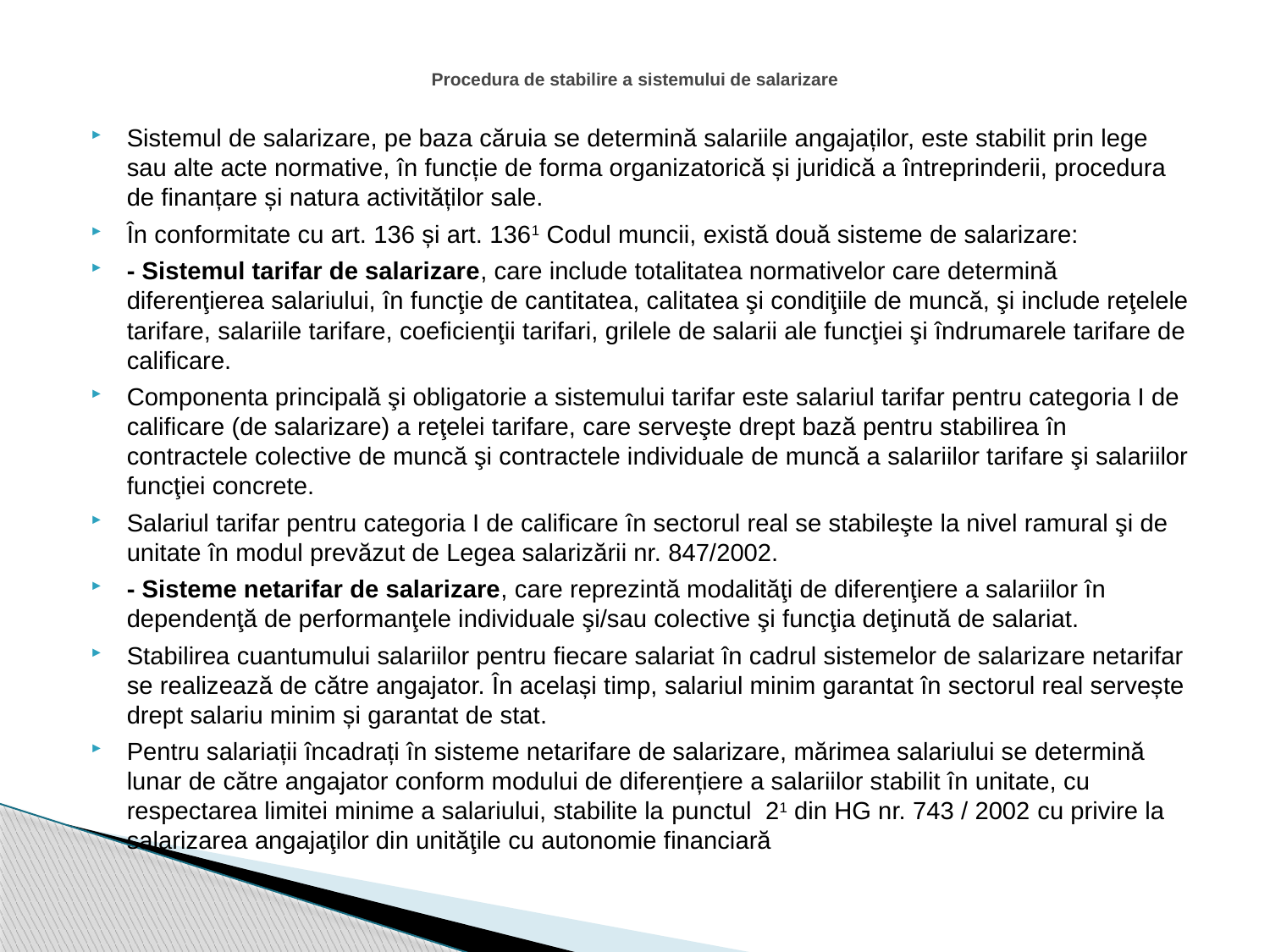

# Procedura de stabilire a sistemului de salarizare
Sistemul de salarizare, pe baza căruia se determină salariile angajaților, este stabilit prin lege sau alte acte normative, în funcție de forma organizatorică și juridică a întreprinderii, procedura de finanțare și natura activităților sale.
În conformitate cu art. 136 și art. 1361 Codul muncii, există două sisteme de salarizare:
- Sistemul tarifar de salarizare, care include totalitatea normativelor care determină diferenţierea salariului, în funcţie de cantitatea, calitatea şi condiţiile de muncă, şi include reţelele tarifare, salariile tarifare, coeficienţii tarifari, grilele de salarii ale funcţiei şi îndrumarele tarifare de calificare.
Componenta principală şi obligatorie a sistemului tarifar este salariul tarifar pentru categoria I de calificare (de salarizare) a reţelei tarifare, care serveşte drept bază pentru stabilirea în contractele colective de muncă şi contractele individuale de muncă a salariilor tarifare şi salariilor funcţiei concrete.
Salariul tarifar pentru categoria I de calificare în sectorul real se stabileşte la nivel ramural şi de unitate în modul prevăzut de Legea salarizării nr. 847/2002.
- Sisteme netarifar de salarizare, care reprezintă modalităţi de diferenţiere a salariilor în dependenţă de performanţele individuale şi/sau colective şi funcţia deţinută de salariat.
Stabilirea cuantumului salariilor pentru fiecare salariat în cadrul sistemelor de salarizare netarifar se realizează de către angajator. În același timp, salariul minim garantat în sectorul real servește drept salariu minim și garantat de stat.
Pentru salariații încadrați în sisteme netarifare de salarizare, mărimea salariului se determină lunar de către angajator conform modului de diferențiere a salariilor stabilit în unitate, cu respectarea limitei minime a salariului, stabilite la punctul  21 din HG nr. 743 / 2002 cu privire la salarizarea angajaţilor din unităţile cu autonomie financiară